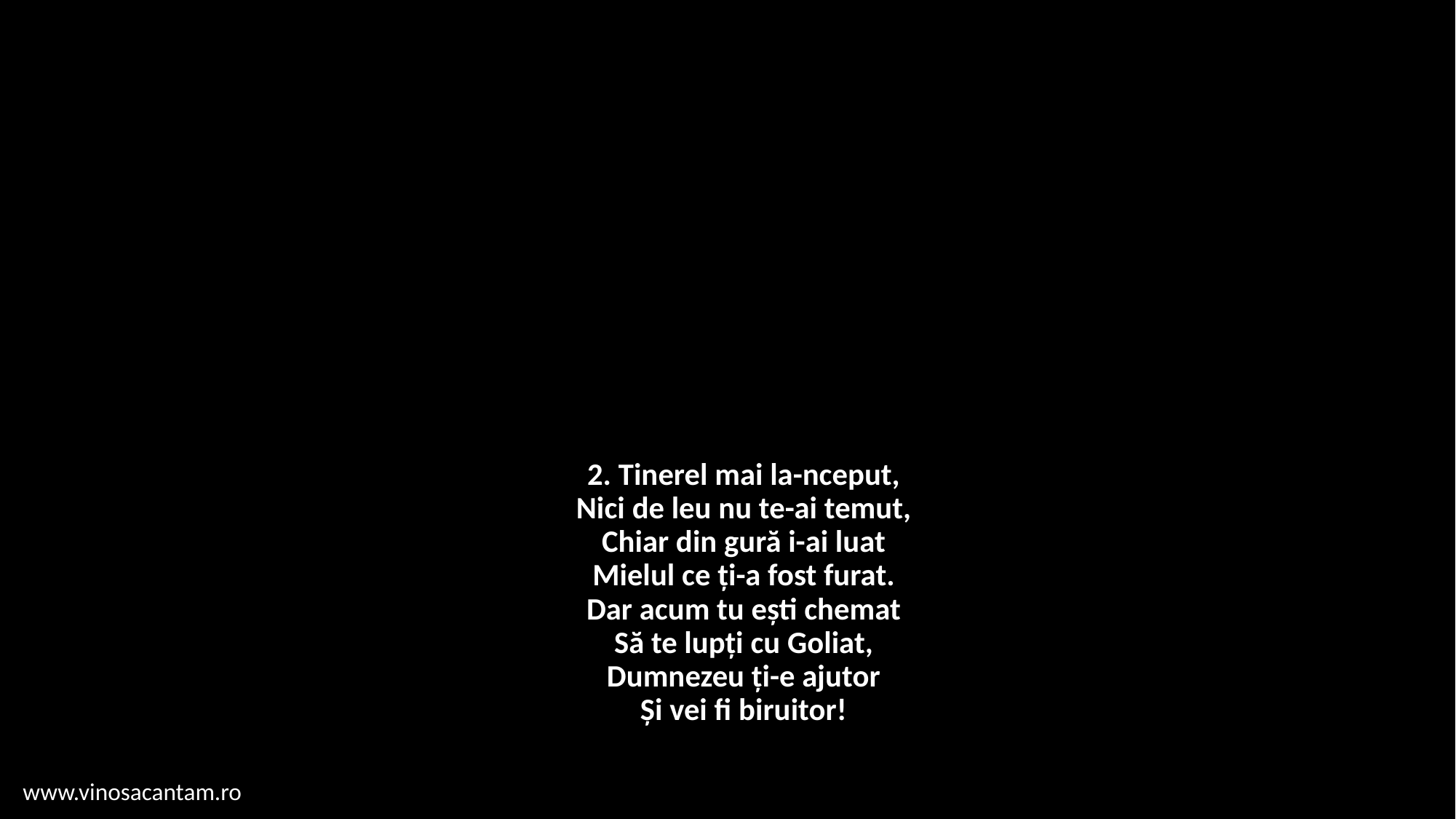

# 2. Tinerel mai la-nceput, Nici de leu nu te-ai temut, Chiar din gură i-ai luat Mielul ce ți-a fost furat. Dar acum tu ești chemat Să te lupți cu Goliat, Dumnezeu ți-e ajutor Și vei fi biruitor!
www.vinosacantam.ro